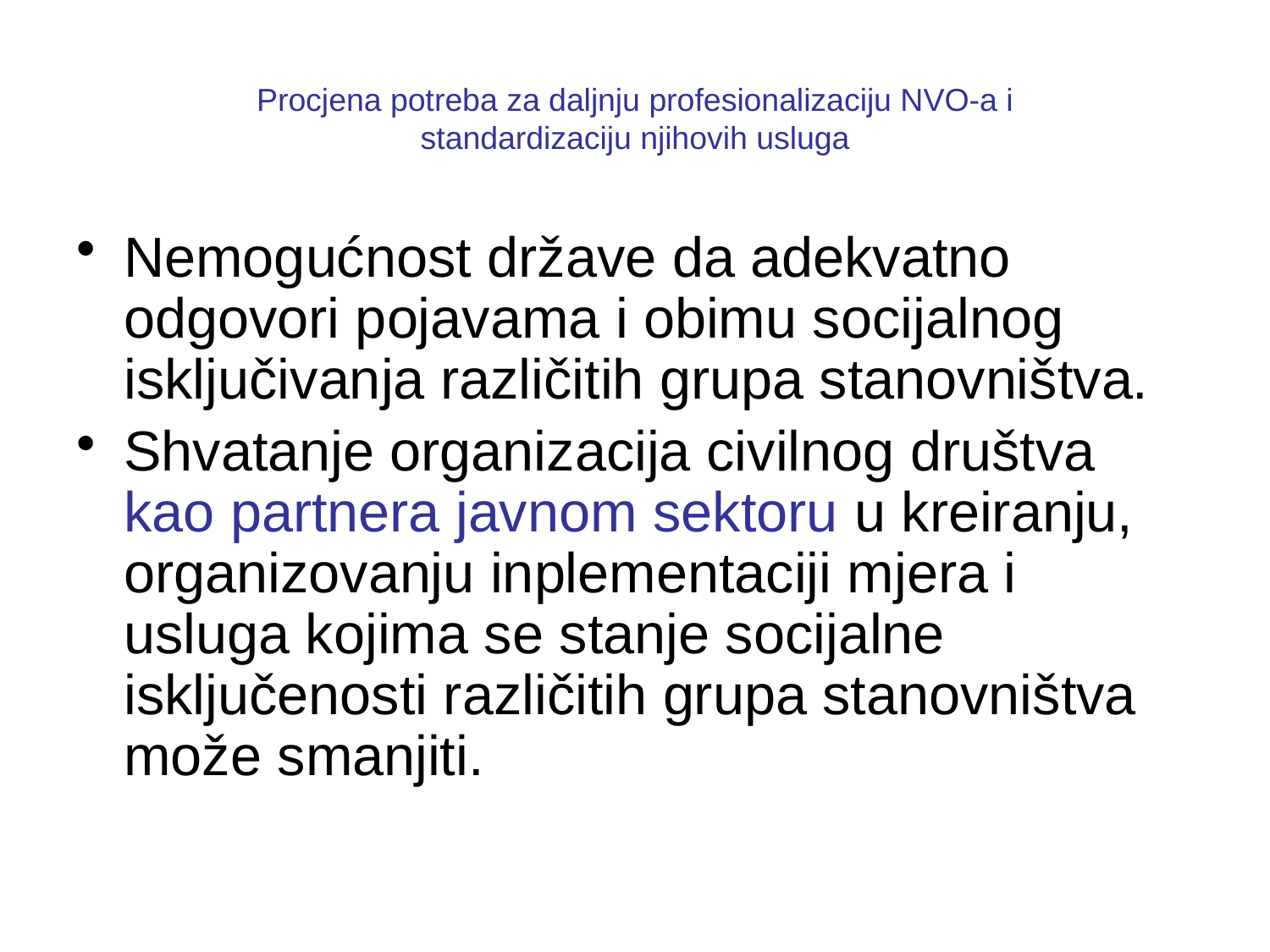

# Procjena potreba za daljnju profesionalizaciju NVO-a i standardizaciju njihovih usluga
Nemogućnost države da adekvatno odgovori pojavama i obimu socijalnog isključivanja različitih grupa stanovništva.
Shvatanje organizacija civilnog društva kao partnera javnom sektoru u kreiranju, organizovanju inplementaciji mjera i usluga kojima se stanje socijalne isključenosti različitih grupa stanovništva može smanjiti.